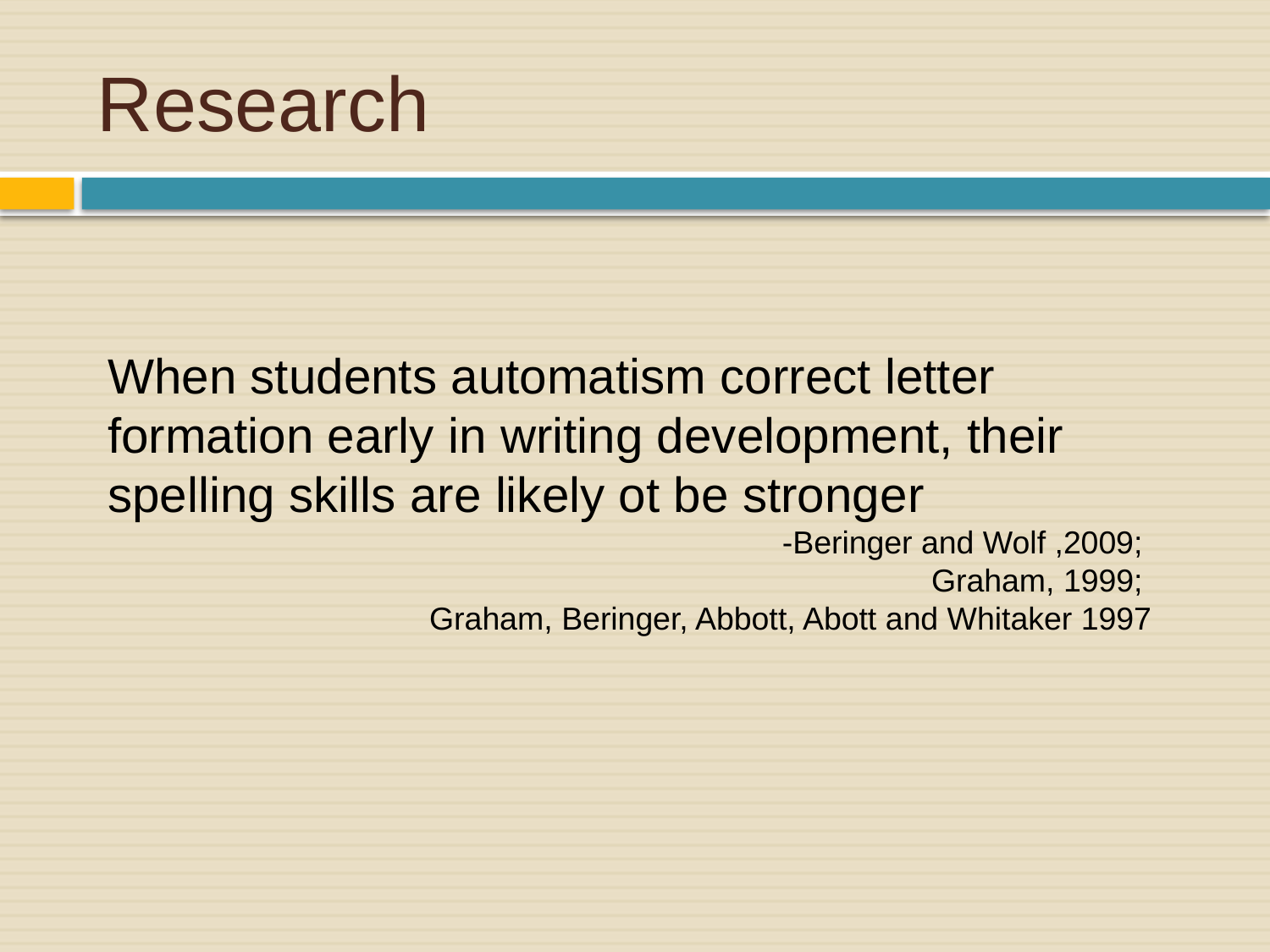

# Research
When students automatism correct letter formation early in writing development, their spelling skills are likely ot be stronger
-Beringer and Wolf ,2009;
Graham, 1999;
Graham, Beringer, Abbott, Abott and Whitaker 1997